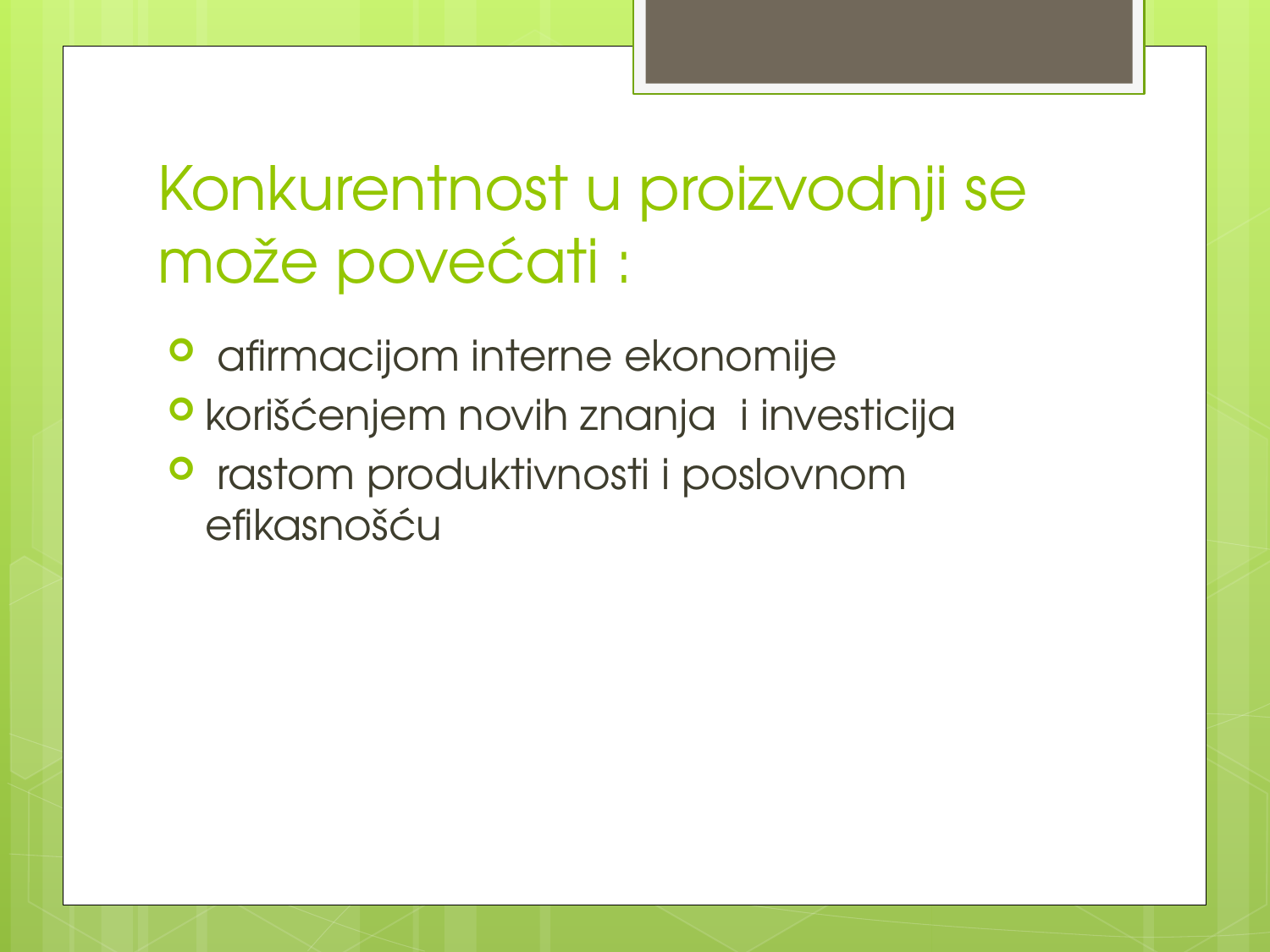

# Konkurentnost u proizvodnji se može povećati :
 afirmacijom interne ekonomije
korišćenjem novih znanja  i investicija
 rastom produktivnosti i poslovnom efikasnošću